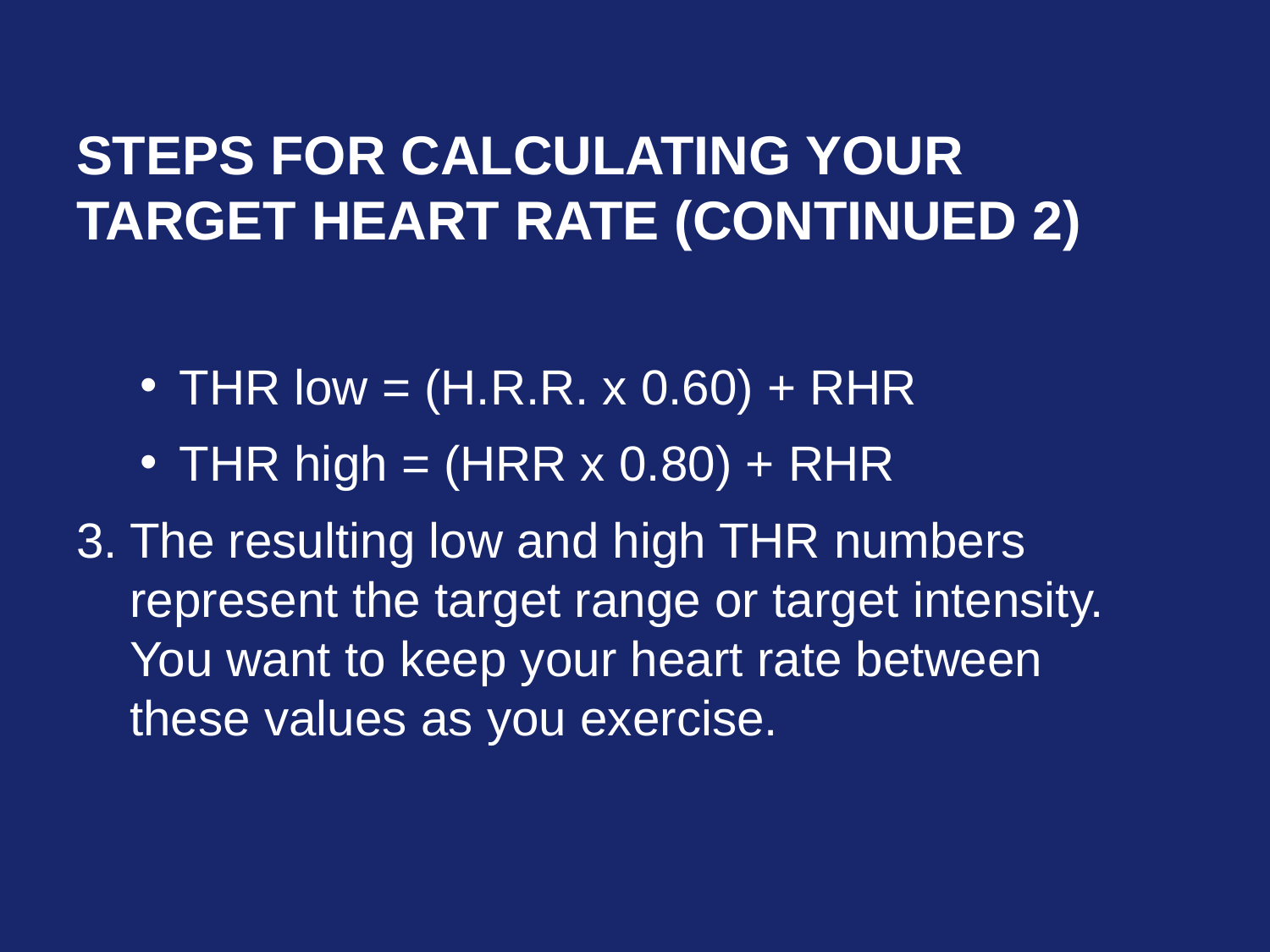

# Steps for Calculating Your Target Heart rate (continued 2)
THR low = (H.R.R. x 0.60) + RHR
THR high = (HRR x 0.80) + RHR
The resulting low and high THR numbers represent the target range or target intensity. You want to keep your heart rate between these values as you exercise.